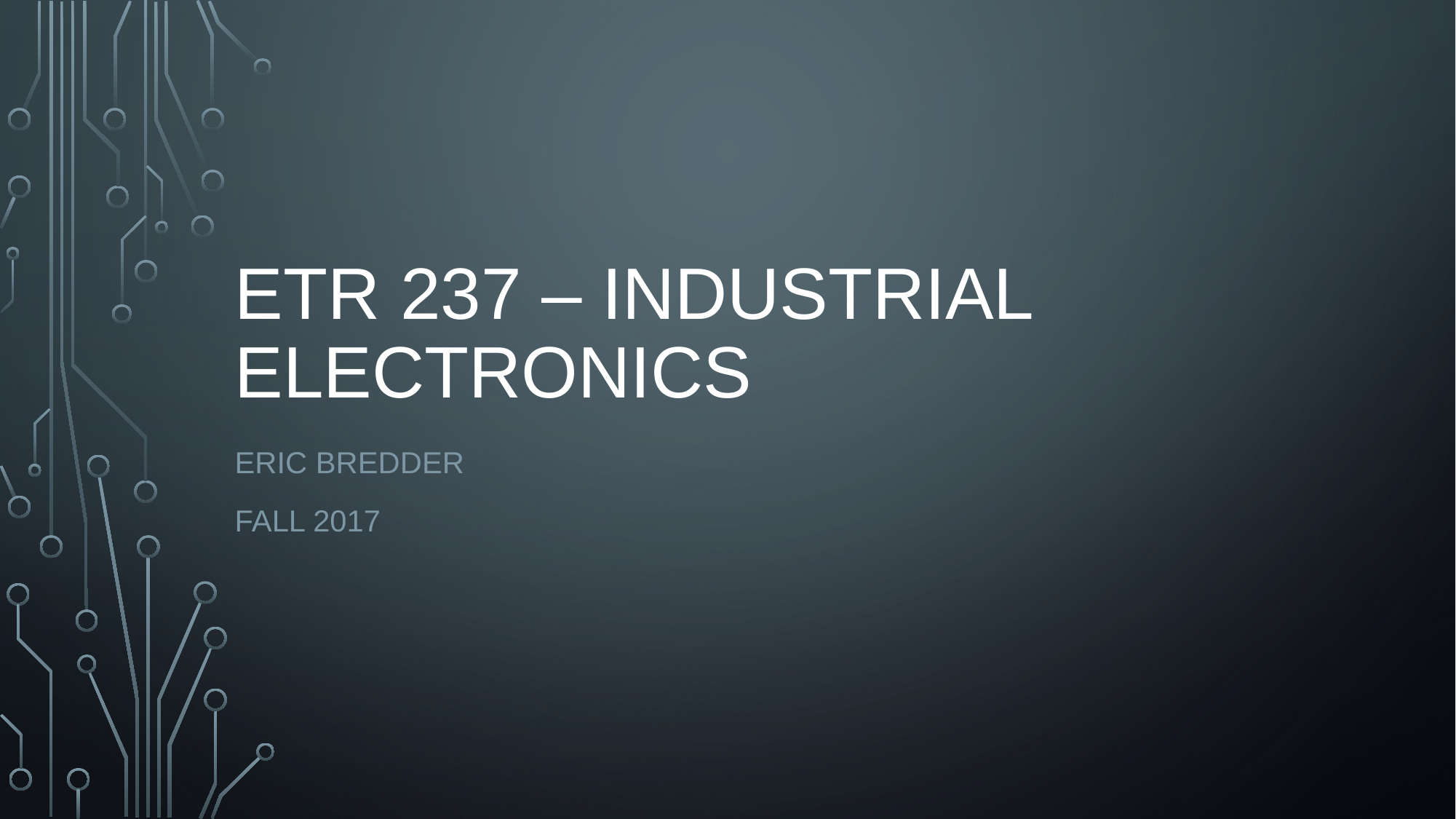

# ETR 237 – Industrial Electronics
Eric Bredder
Fall 2017